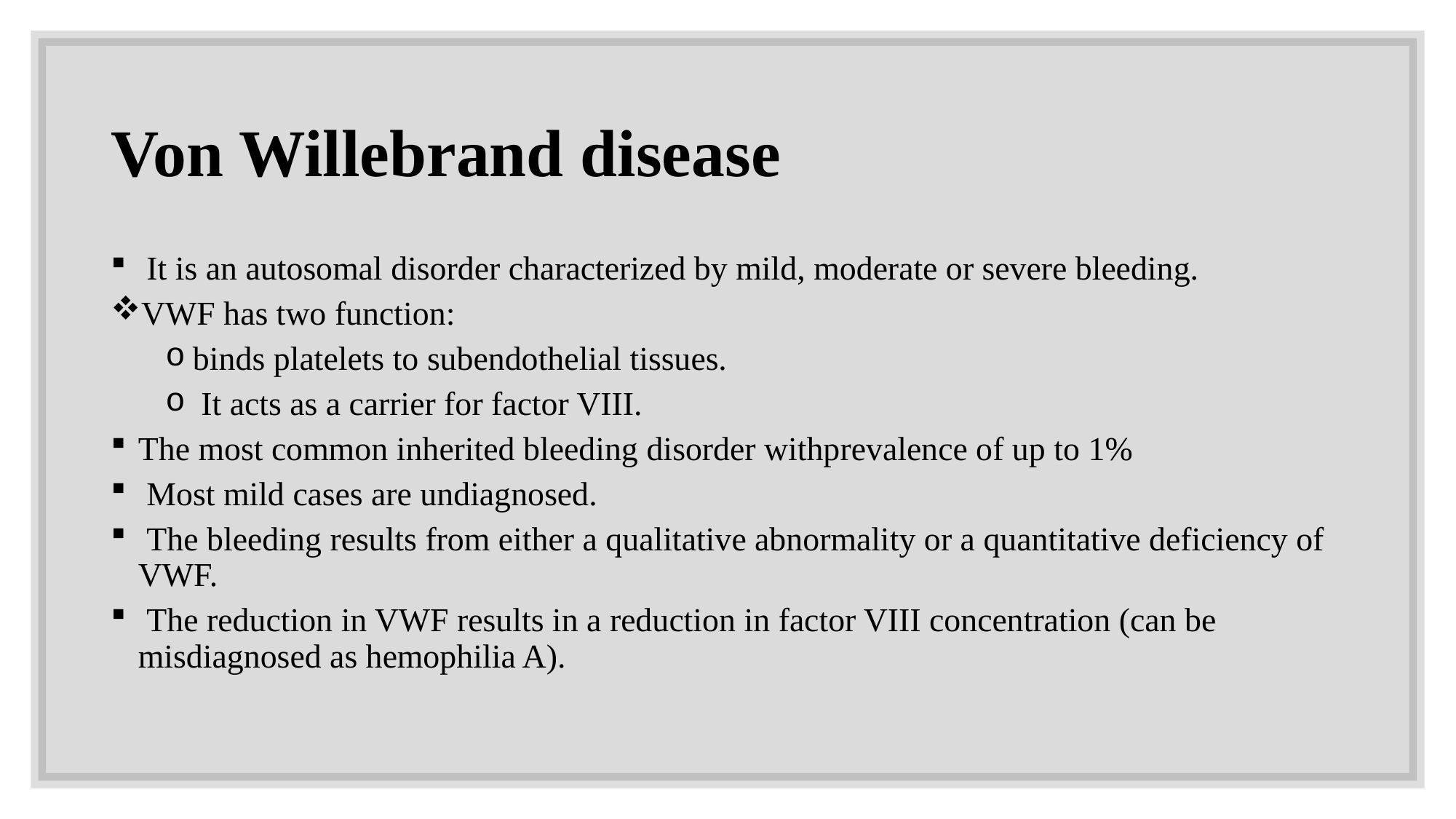

# Von Willebrand disease
 It is an autosomal disorder characterized by mild, moderate or severe bleeding.
VWF has two function:
binds platelets to subendothelial tissues.
 It acts as a carrier for factor VIII.
The most common inherited bleeding disorder withprevalence of up to 1%
 Most mild cases are undiagnosed.
 The bleeding results from either a qualitative abnormality or a quantitative deficiency of VWF.
 The reduction in VWF results in a reduction in factor VIII concentration (can be misdiagnosed as hemophilia A).